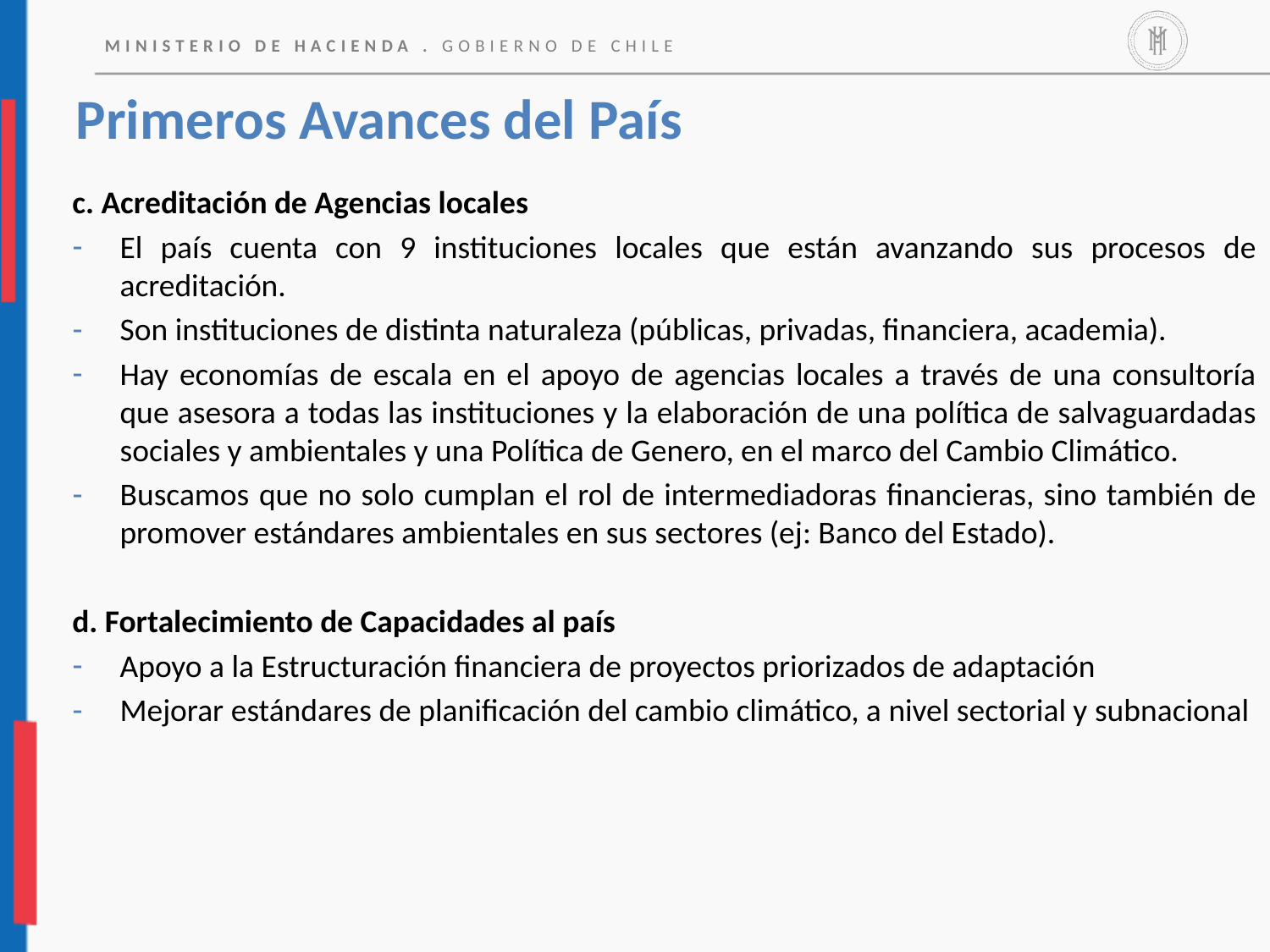

# Primeros Avances del País
c. Acreditación de Agencias locales
El país cuenta con 9 instituciones locales que están avanzando sus procesos de acreditación.
Son instituciones de distinta naturaleza (públicas, privadas, financiera, academia).
Hay economías de escala en el apoyo de agencias locales a través de una consultoría que asesora a todas las instituciones y la elaboración de una política de salvaguardadas sociales y ambientales y una Política de Genero, en el marco del Cambio Climático.
Buscamos que no solo cumplan el rol de intermediadoras financieras, sino también de promover estándares ambientales en sus sectores (ej: Banco del Estado).

d. Fortalecimiento de Capacidades al país
Apoyo a la Estructuración financiera de proyectos priorizados de adaptación
Mejorar estándares de planificación del cambio climático, a nivel sectorial y subnacional